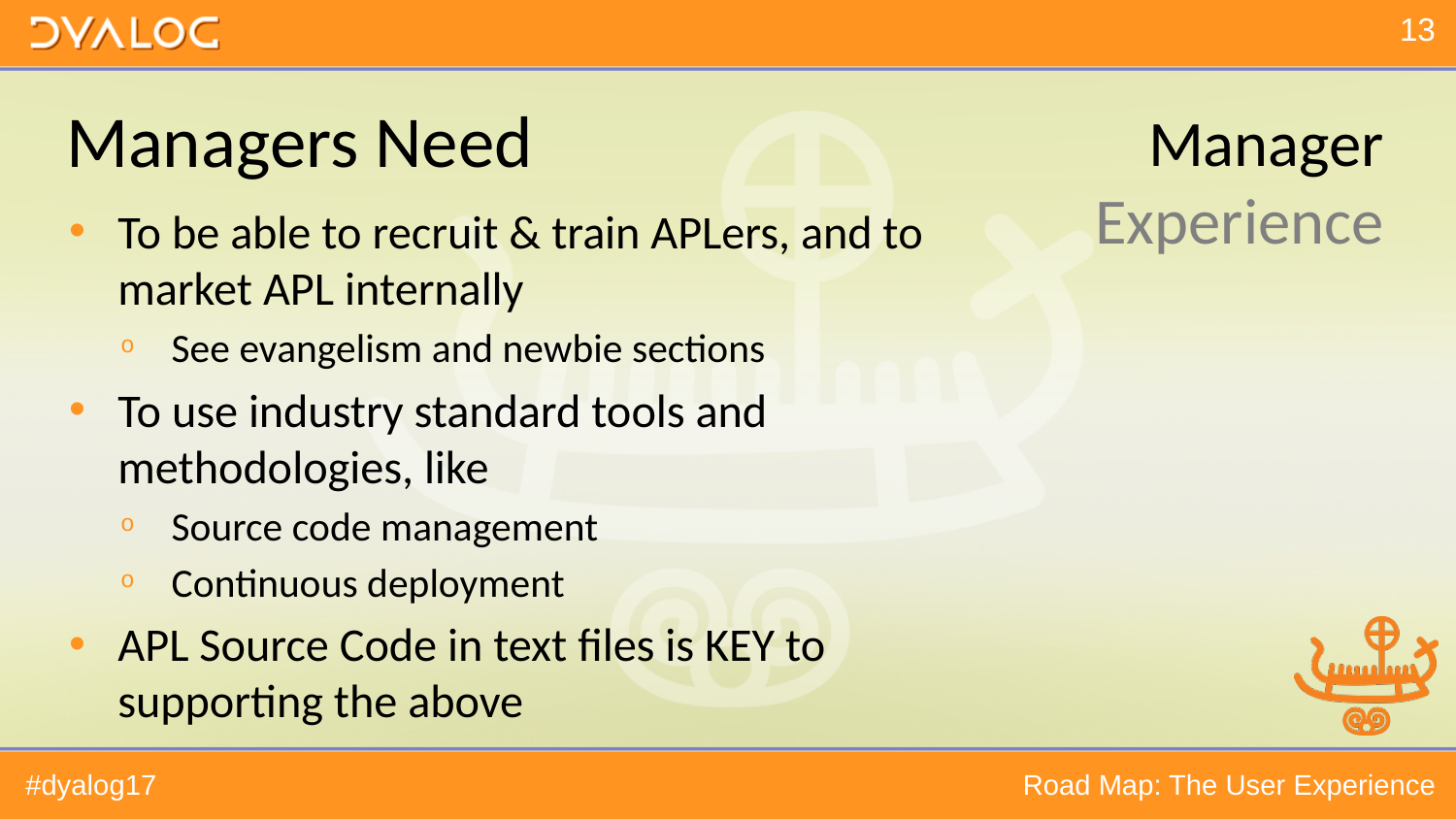

# Managers Need
Manager
Experience
To be able to recruit & train APLers, and to market APL internally
See evangelism and newbie sections
To use industry standard tools and methodologies, like
Source code management
Continuous deployment
APL Source Code in text files is KEY to supporting the above